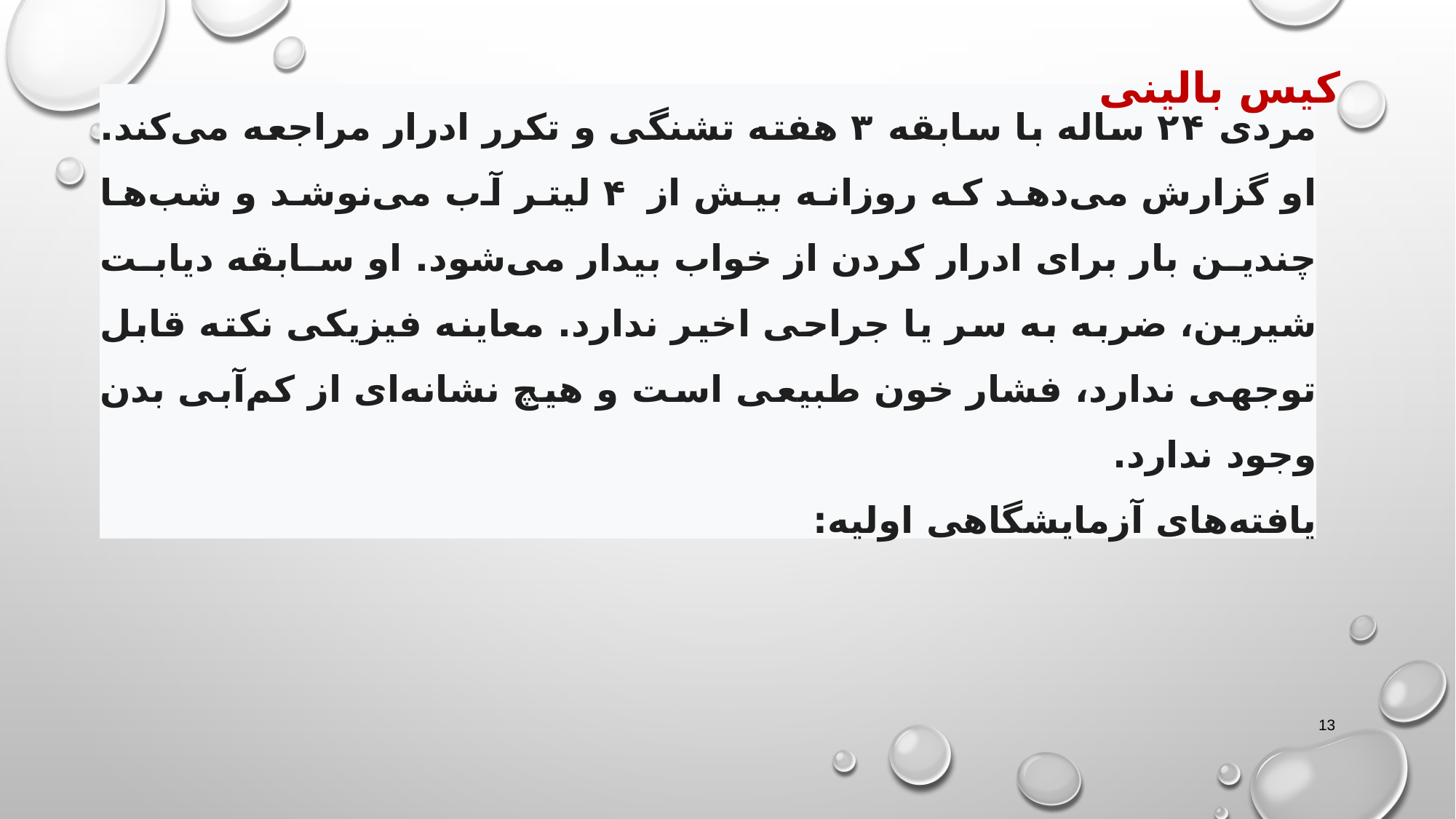

کیس بالینی
مردی ۲۴ ساله با سابقه ۳ هفته تشنگی و تکرر ادرار مراجعه می‌کند. او گزارش می‌دهد که روزانه بیش از ۴ لیتر آب می‌نوشد و شب‌ها چندین بار برای ادرار کردن از خواب بیدار می‌شود. او سابقه دیابت شیرین، ضربه به سر یا جراحی اخیر ندارد. معاینه فیزیکی نکته قابل توجهی ندارد، فشار خون طبیعی است و هیچ نشانه‌ای از کم‌آبی بدن وجود ندارد.
یافته‌های آزمایشگاهی اولیه:
13